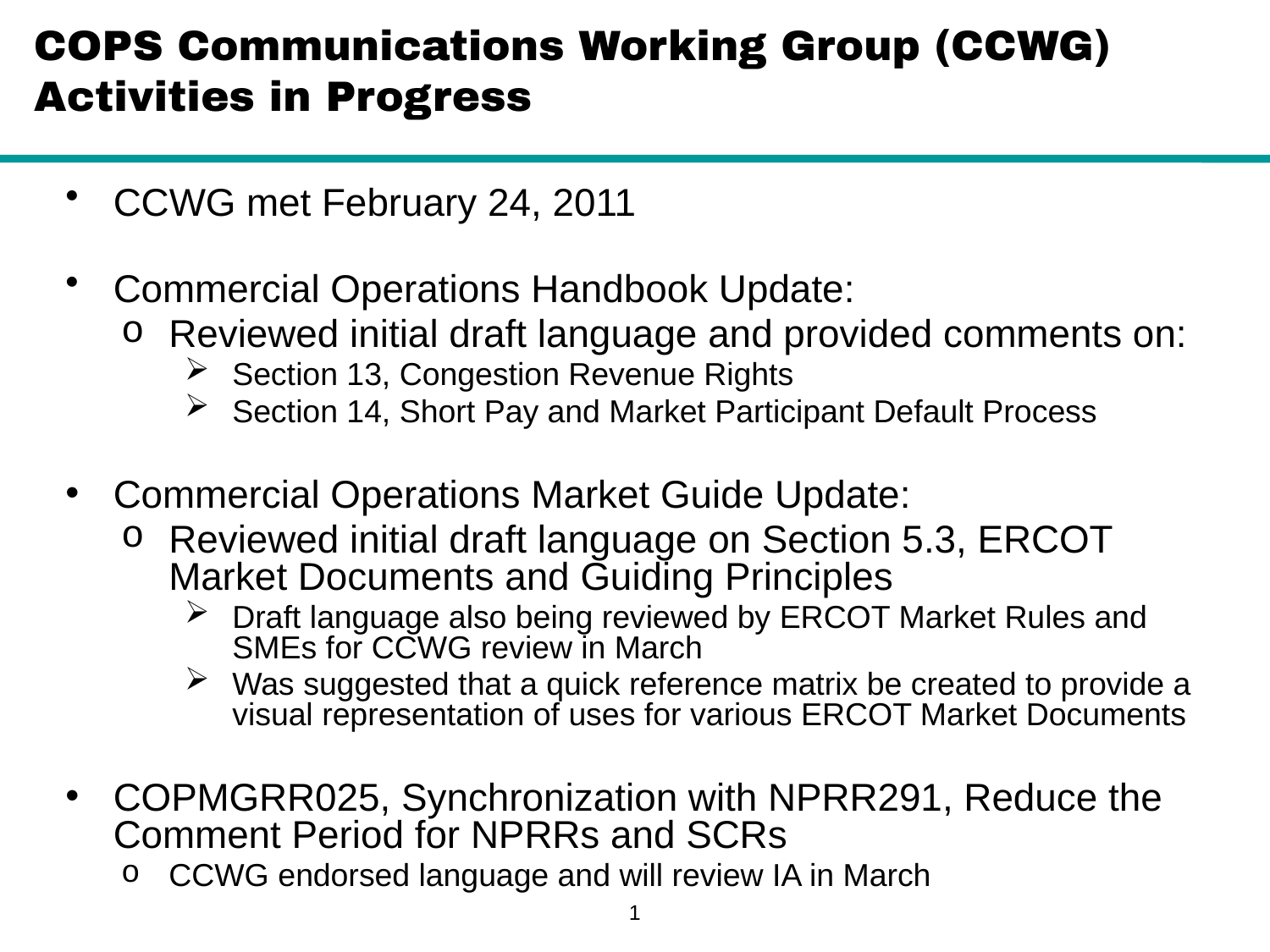

COPS Communications Working Group (CCWG) Activities in Progress
CCWG met February 24, 2011

Commercial Operations Handbook Update:
Reviewed initial draft language and provided comments on:
Section 13, Congestion Revenue Rights
Section 14, Short Pay and Market Participant Default Process

Commercial Operations Market Guide Update:
Reviewed initial draft language on Section 5.3, ERCOT Market Documents and Guiding Principles
Draft language also being reviewed by ERCOT Market Rules and SMEs for CCWG review in March
Was suggested that a quick reference matrix be created to provide a visual representation of uses for various ERCOT Market Documents

COPMGRR025, Synchronization with NPRR291, Reduce the Comment Period for NPRRs and SCRs
CCWG endorsed language and will review IA in March

1